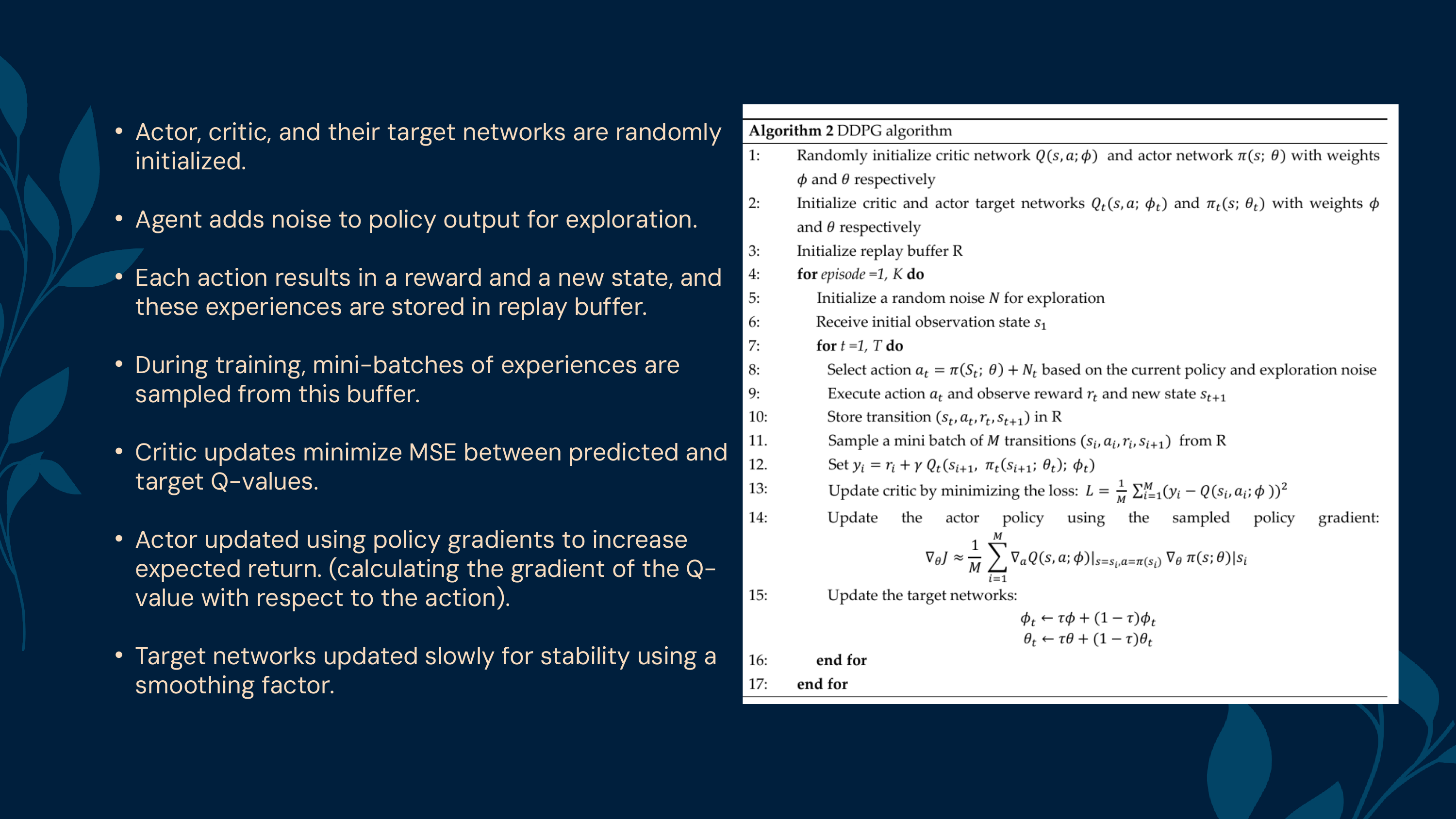

Actor, critic, and their target networks are randomly initialized.

Agent adds noise to policy output for exploration.

Each action results in a reward and a new state, and these experiences are stored in replay buffer.

During training, mini-batches of experiences are sampled from this buffer.

Critic updates minimize MSE between predicted and target Q-values.

Actor updated using policy gradients to increase expected return. (calculating the gradient of the Q-value with respect to the action).

Target networks updated slowly for stability using a smoothing factor.